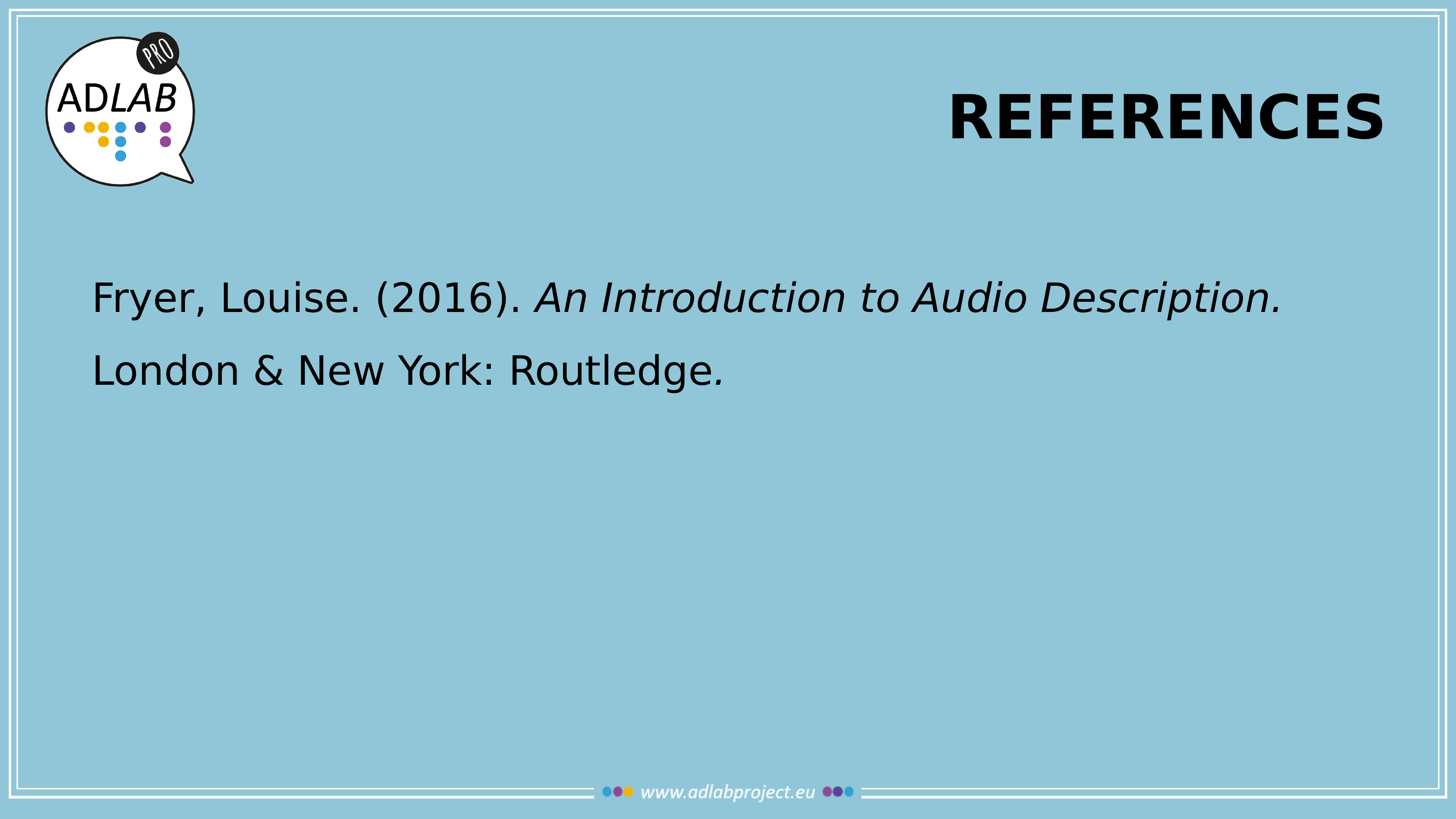

# REFERENCES
Fryer, Louise. (2016). An Introduction to Audio Description. London & New York: Routledge.